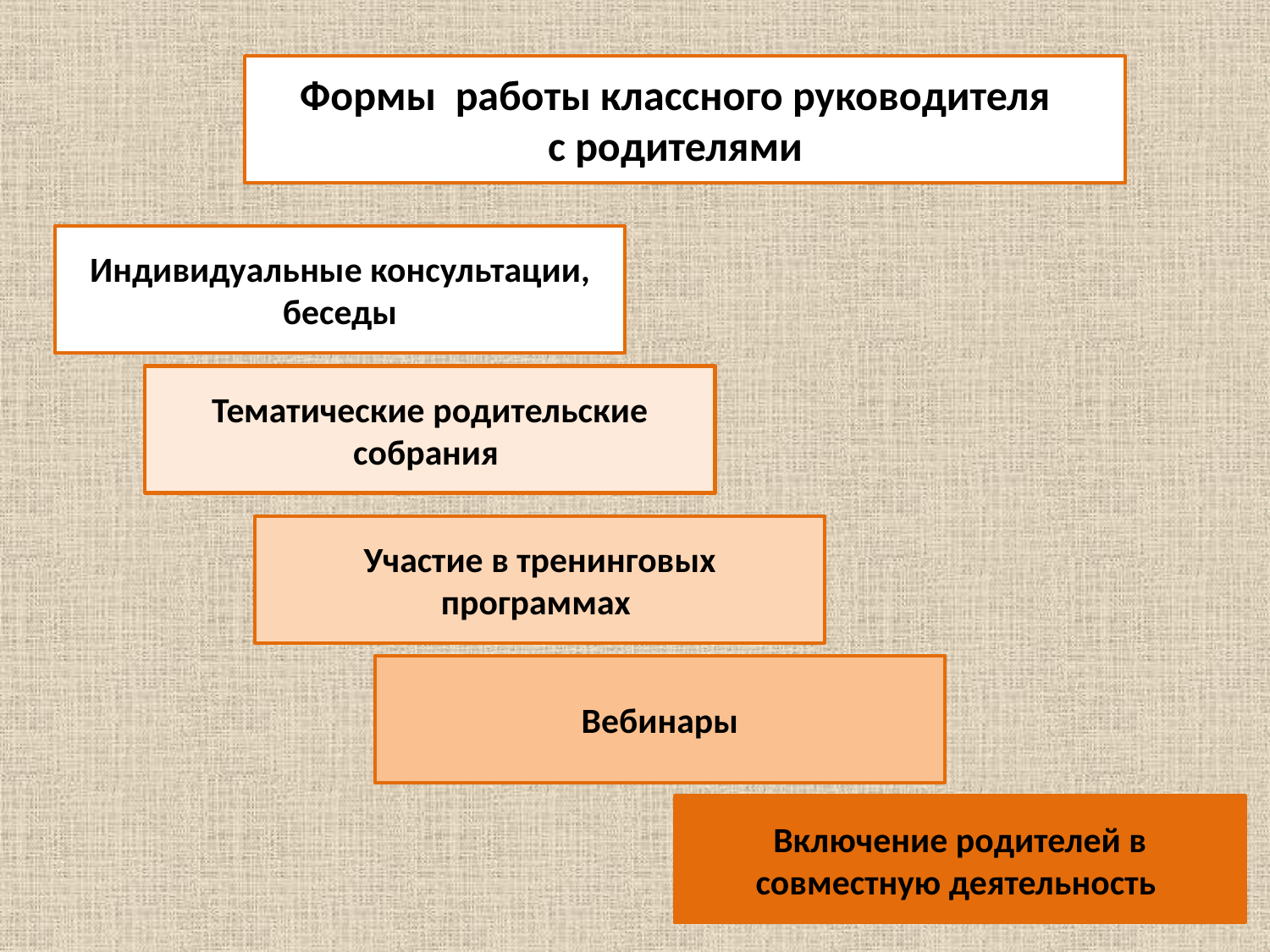

Формы  работы классного руководителя
с родителями
Индивидуальные консультации, беседы
Тематические родительские собрания
Участие в тренинговых программах
Вебинары
Включение родителей в совместную деятельность